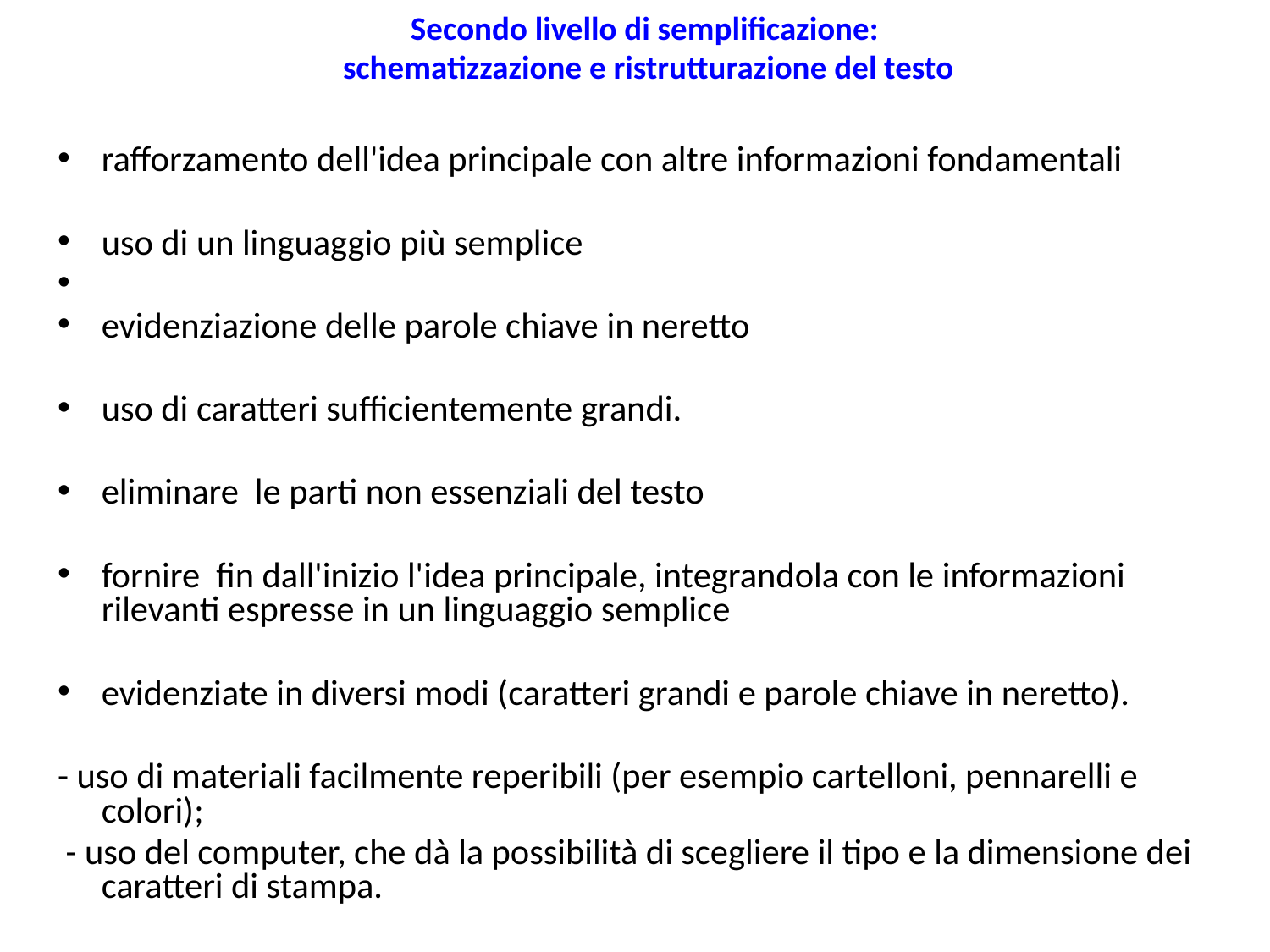

# Secondo livello di semplificazione: schematizzazione e ristrutturazione del testo

rafforzamento dell'idea principale con altre informazioni fondamentali

uso di un linguaggio più semplice

evidenziazione delle parole chiave in neretto

uso di caratteri sufficientemente grandi.

eliminare  le parti non essenziali del testo

fornire  fin dall'inizio l'idea principale, integrandola con le informazioni rilevanti espresse in un linguaggio semplice

evidenziate in diversi modi (caratteri grandi e parole chiave in neretto).

- uso di materiali facilmente reperibili (per esempio cartelloni, pennarelli e colori);
 - uso del computer, che dà la possibilità di scegliere il tipo e la dimensione dei caratteri di stampa.